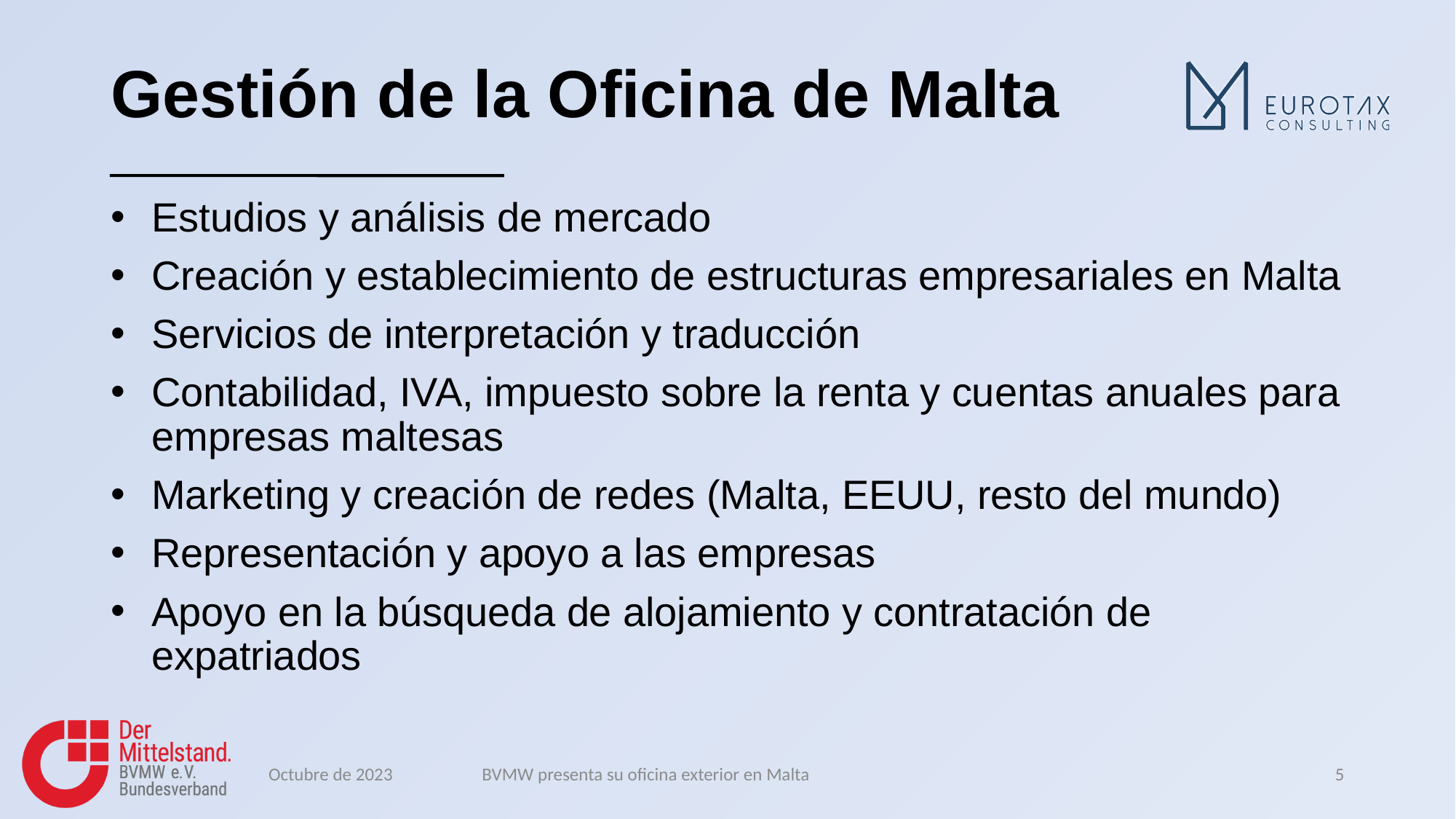

# Gestión de la Oficina de Malta
Estudios y análisis de mercado
Creación y establecimiento de estructuras empresariales en Malta
Servicios de interpretación y traducción
Contabilidad, IVA, impuesto sobre la renta y cuentas anuales para empresas maltesas
Marketing y creación de redes (Malta, EEUU, resto del mundo)
Representación y apoyo a las empresas
Apoyo en la búsqueda de alojamiento y contratación de expatriados
Octubre de 2023
BVMW presenta su oficina exterior en Malta
5